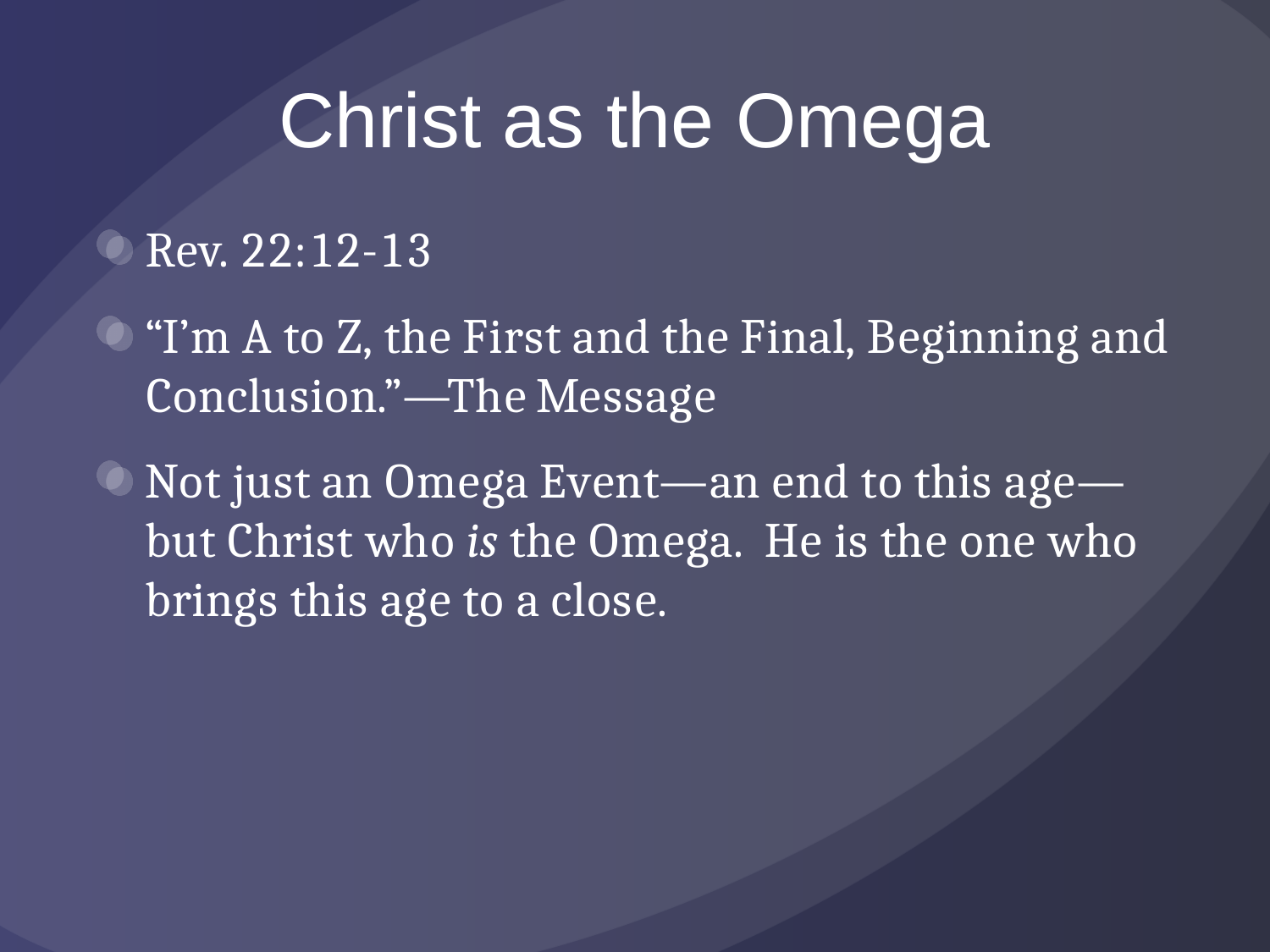

# Christ as the Omega
Rev. 22:12-13
“I’m A to Z, the First and the Final, Beginning and Conclusion.”—The Message
Not just an Omega Event—an end to this age—but Christ who is the Omega.  He is the one who brings this age to a close.